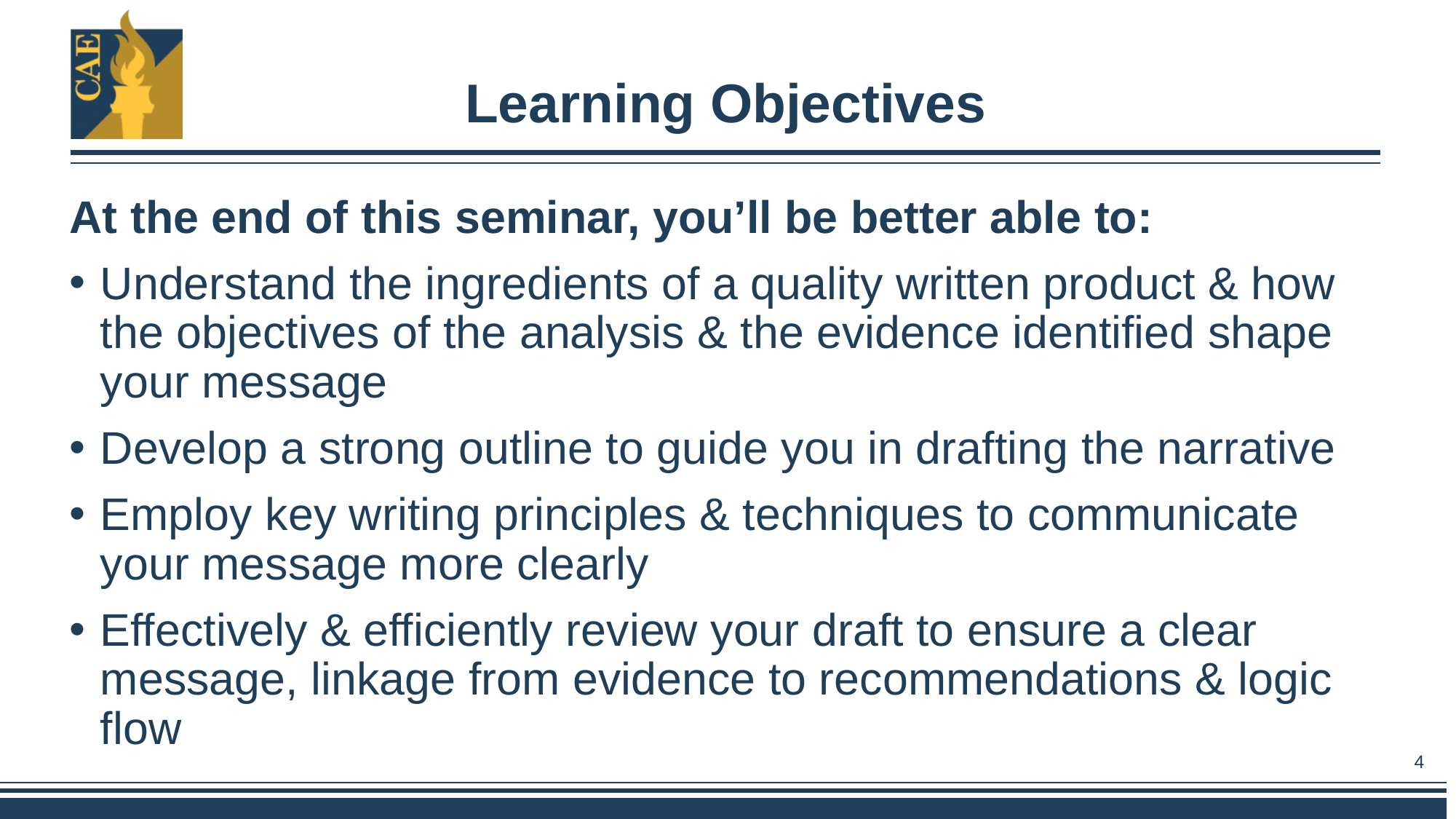

# Learning Objectives
At the end of this seminar, you’ll be better able to:
Understand the ingredients of a quality written product & how the objectives of the analysis & the evidence identified shape your message
Develop a strong outline to guide you in drafting the narrative
Employ key writing principles & techniques to communicate your message more clearly
Effectively & efficiently review your draft to ensure a clear message, linkage from evidence to recommendations & logic flow

4